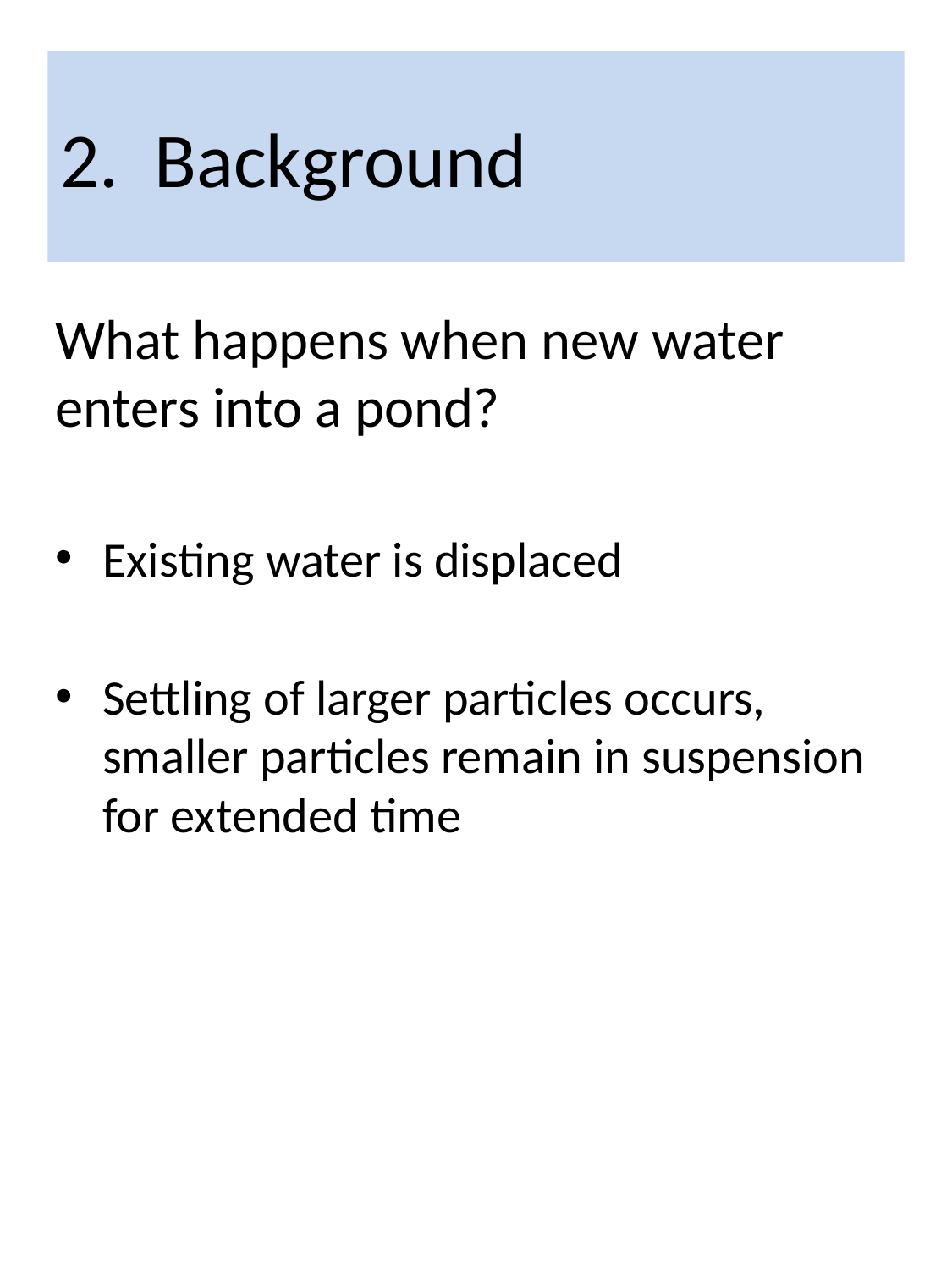

# 2.  Background
What happens when new water enters into a pond?

Existing water is displaced

Settling of larger particles occurs, smaller particles remain in suspension for extended time